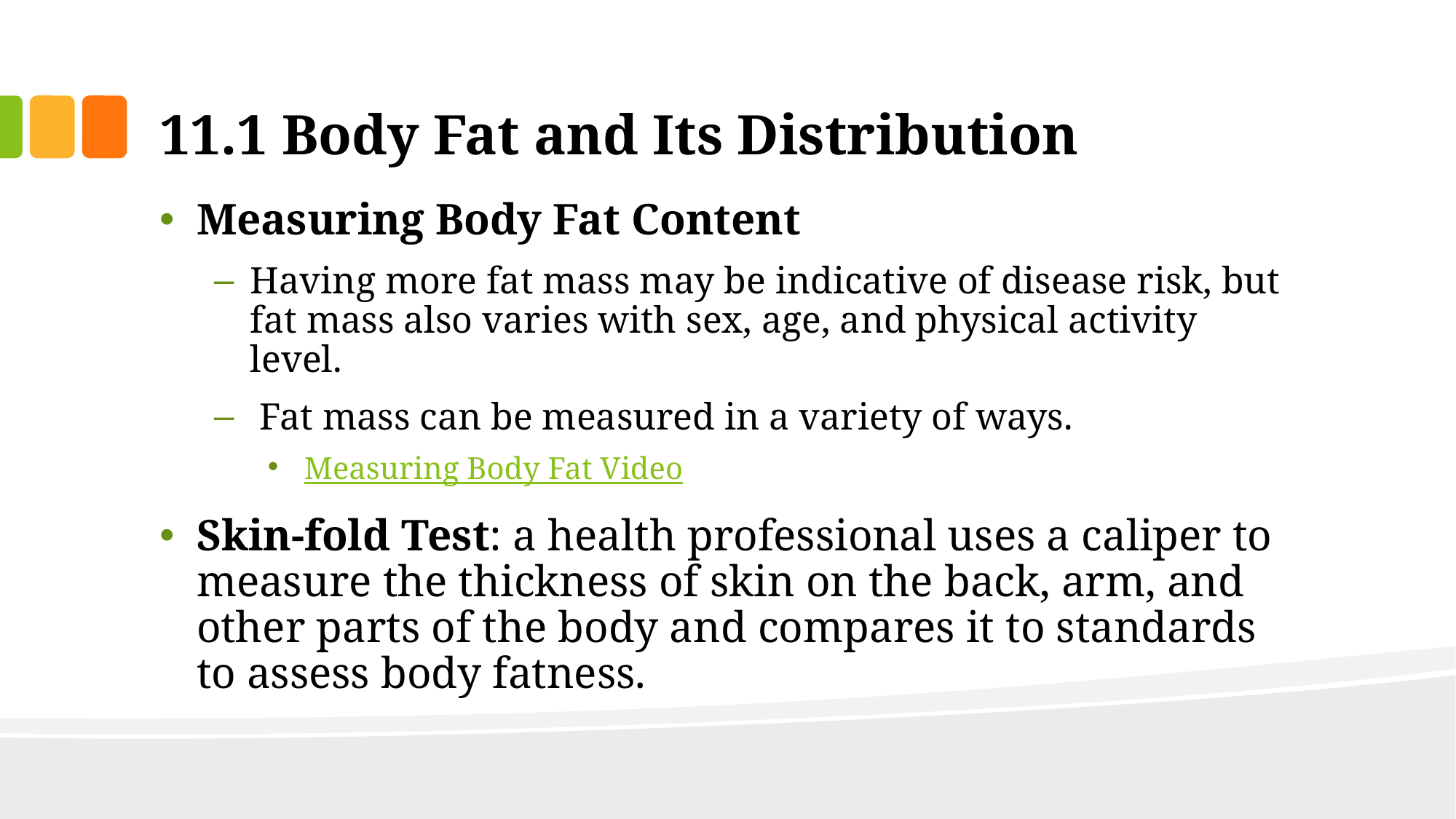

# 11.1 Body Fat and Its Distribution
Measuring Body Fat Content
Having more fat mass may be indicative of disease risk, but fat mass also varies with sex, age, and physical activity level.
 Fat mass can be measured in a variety of ways.
Measuring Body Fat Video
Skin-fold Test: a health professional uses a caliper to measure the thickness of skin on the back, arm, and other parts of the body and compares it to standards to assess body fatness.